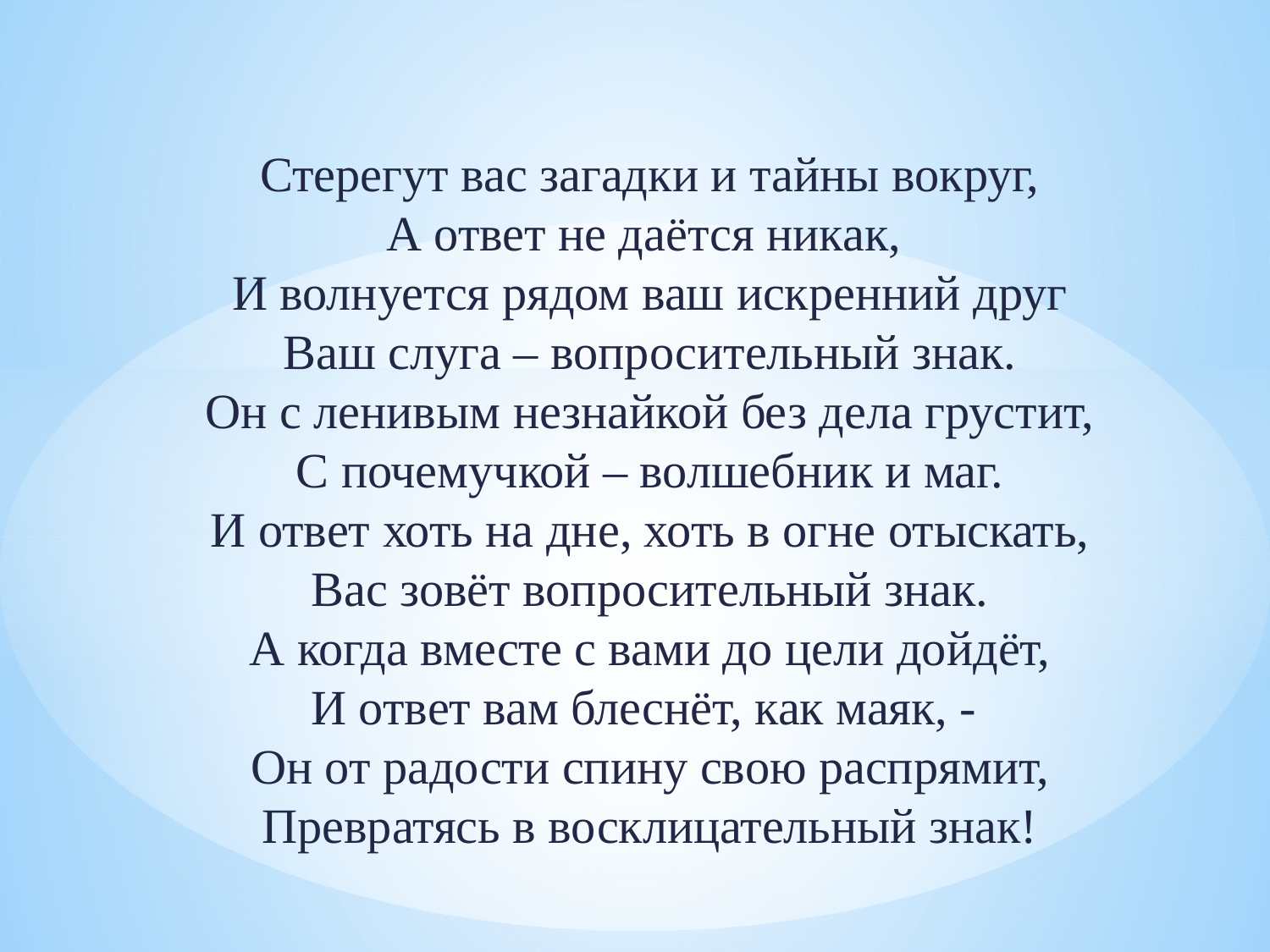

Стерегут вас загадки и тайны вокруг,
А ответ не даётся никак, 
И волнуется рядом ваш искренний друг
Ваш слуга – вопросительный знак.
Он с ленивым незнайкой без дела грустит,
С почемучкой – волшебник и маг.
И ответ хоть на дне, хоть в огне отыскать,
Вас зовёт вопросительный знак.
А когда вместе с вами до цели дойдёт,
И ответ вам блеснёт, как маяк, - 
Он от радости спину свою распрямит,
Превратясь в восклицательный знак!